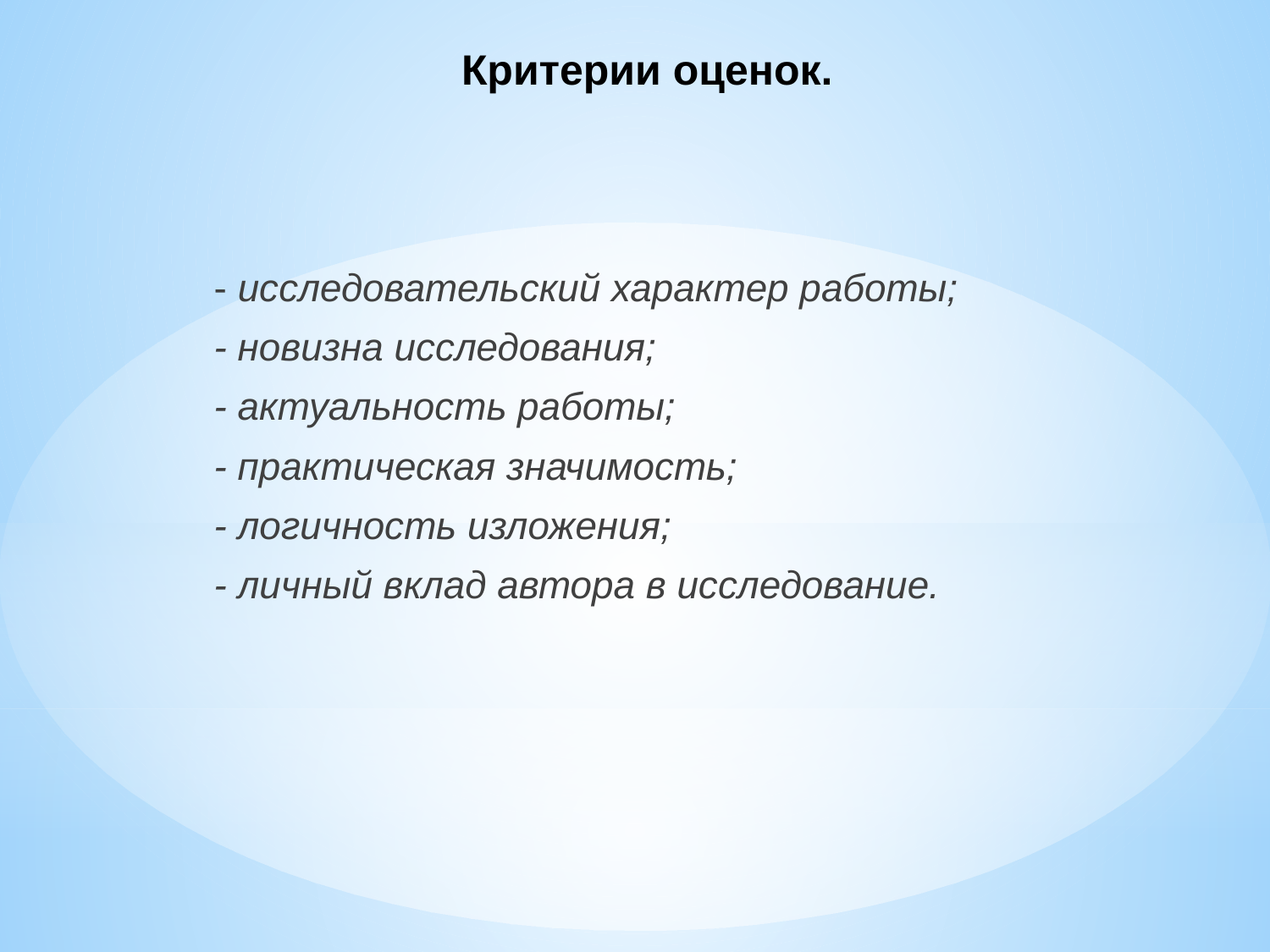

# Критерии оценок.
- исследовательский характер работы;
- новизна исследования;
- актуальность работы;
- практическая значимость;
- логичность изложения;
- личный вклад автора в исследование.